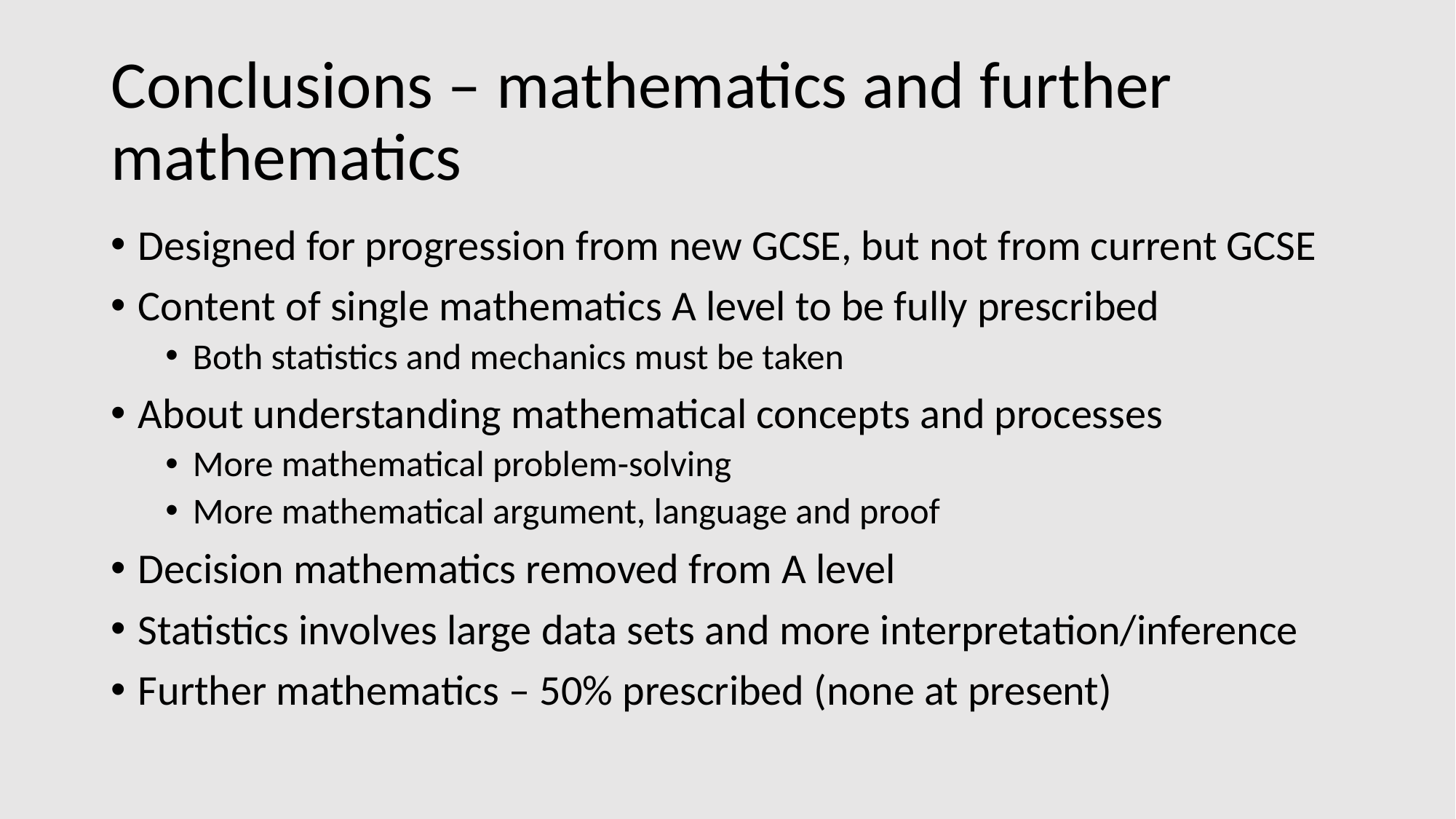

# Conclusions – mathematics and further mathematics
Designed for progression from new GCSE, but not from current GCSE
Content of single mathematics A level to be fully prescribed
Both statistics and mechanics must be taken
About understanding mathematical concepts and processes
More mathematical problem-solving
More mathematical argument, language and proof
Decision mathematics removed from A level
Statistics involves large data sets and more interpretation/inference
Further mathematics – 50% prescribed (none at present)